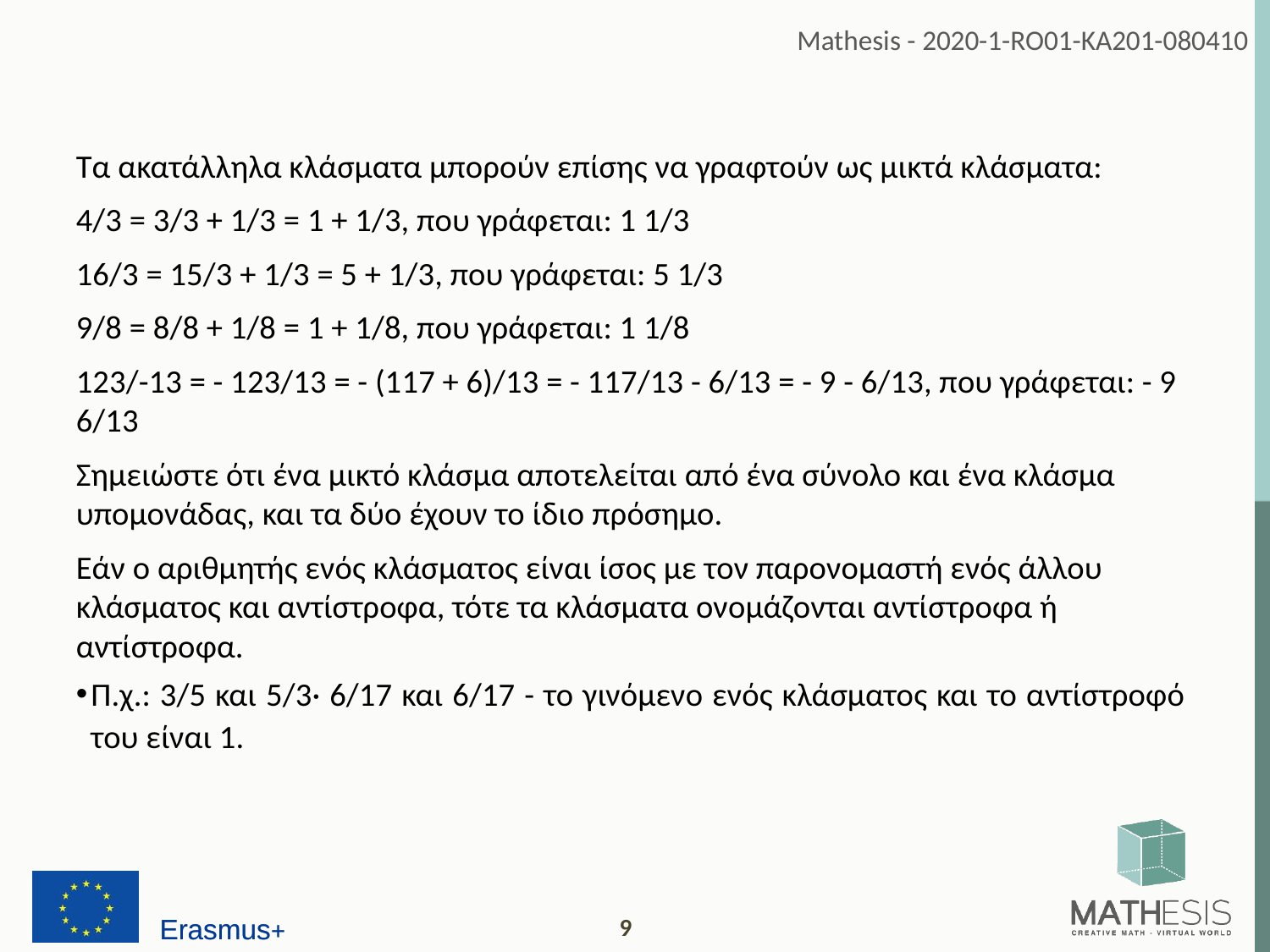

Τα ακατάλληλα κλάσματα μπορούν επίσης να γραφτούν ως μικτά κλάσματα:
4/3 = 3/3 + 1/3 = 1 + 1/3, που γράφεται: 1 1/3
16/3 = 15/3 + 1/3 = 5 + 1/3, που γράφεται: 5 1/3
9/8 = 8/8 + 1/8 = 1 + 1/8, που γράφεται: 1 1/8
123/-13 = - 123/13 = - (117 + 6)/13 = - 117/13 - 6/13 = - 9 - 6/13, που γράφεται: - 9 6/13
Σημειώστε ότι ένα μικτό κλάσμα αποτελείται από ένα σύνολο και ένα κλάσμα υπομονάδας, και τα δύο έχουν το ίδιο πρόσημο.
Εάν ο αριθμητής ενός κλάσματος είναι ίσος με τον παρονομαστή ενός άλλου κλάσματος και αντίστροφα, τότε τα κλάσματα ονομάζονται αντίστροφα ή αντίστροφα.
Π.χ.: 3/5 και 5/3· 6/17 και 6/17 - το γινόμενο ενός κλάσματος και το αντίστροφό του είναι 1.